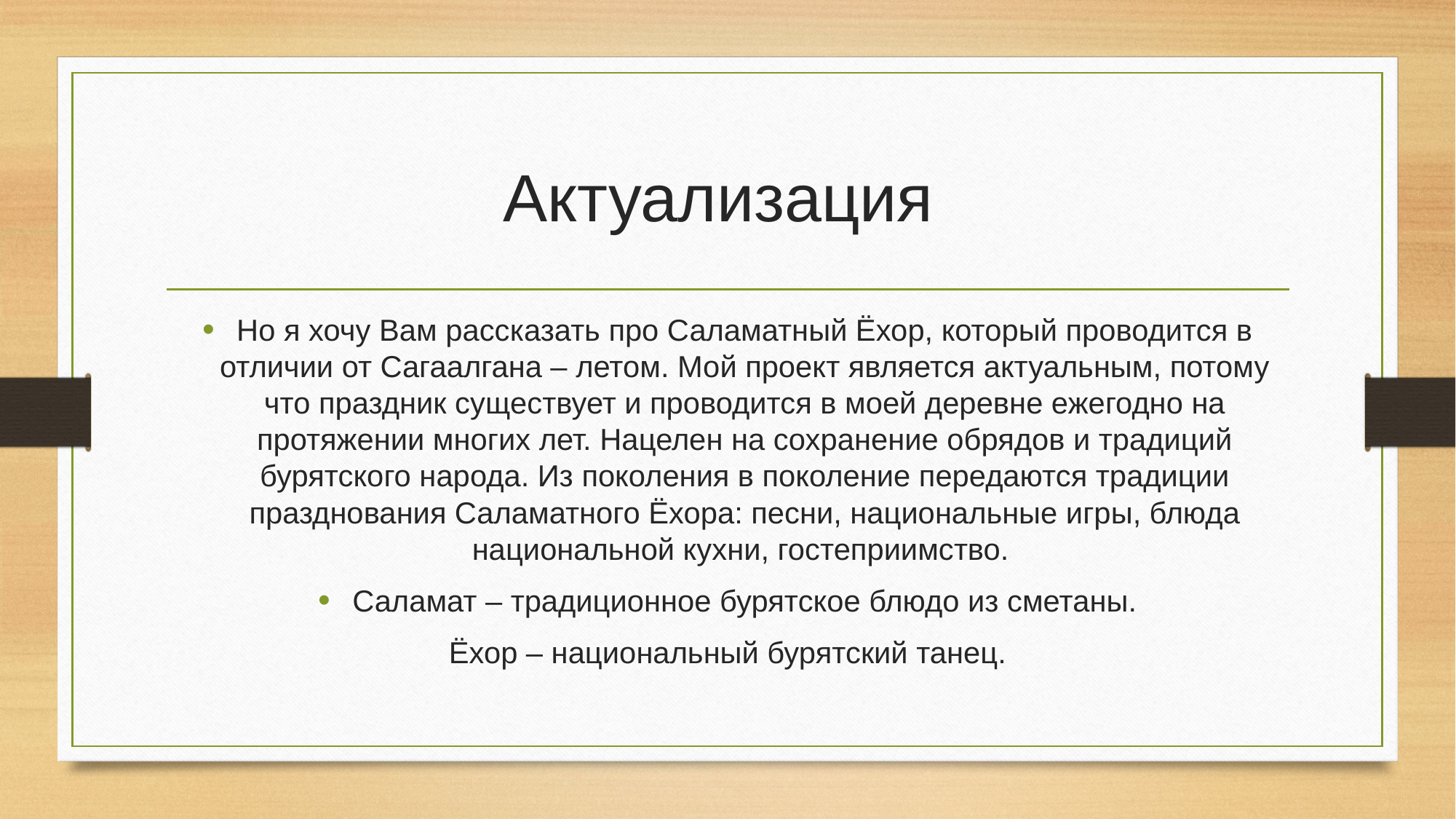

# Актуализация
Но я хочу Вам рассказать про Саламатный Ёхор, который проводится в отличии от Сагаалгана – летом. Мой проект является актуальным, потому что праздник существует и проводится в моей деревне ежегодно на протяжении многих лет. Нацелен на сохранение обрядов и традиций бурятского народа. Из поколения в поколение передаются традиции празднования Саламатного Ёхора: песни, национальные игры, блюда национальной кухни, гостеприимство.
Саламат – традиционное бурятское блюдо из сметаны.
Ёхор – национальный бурятский танец.